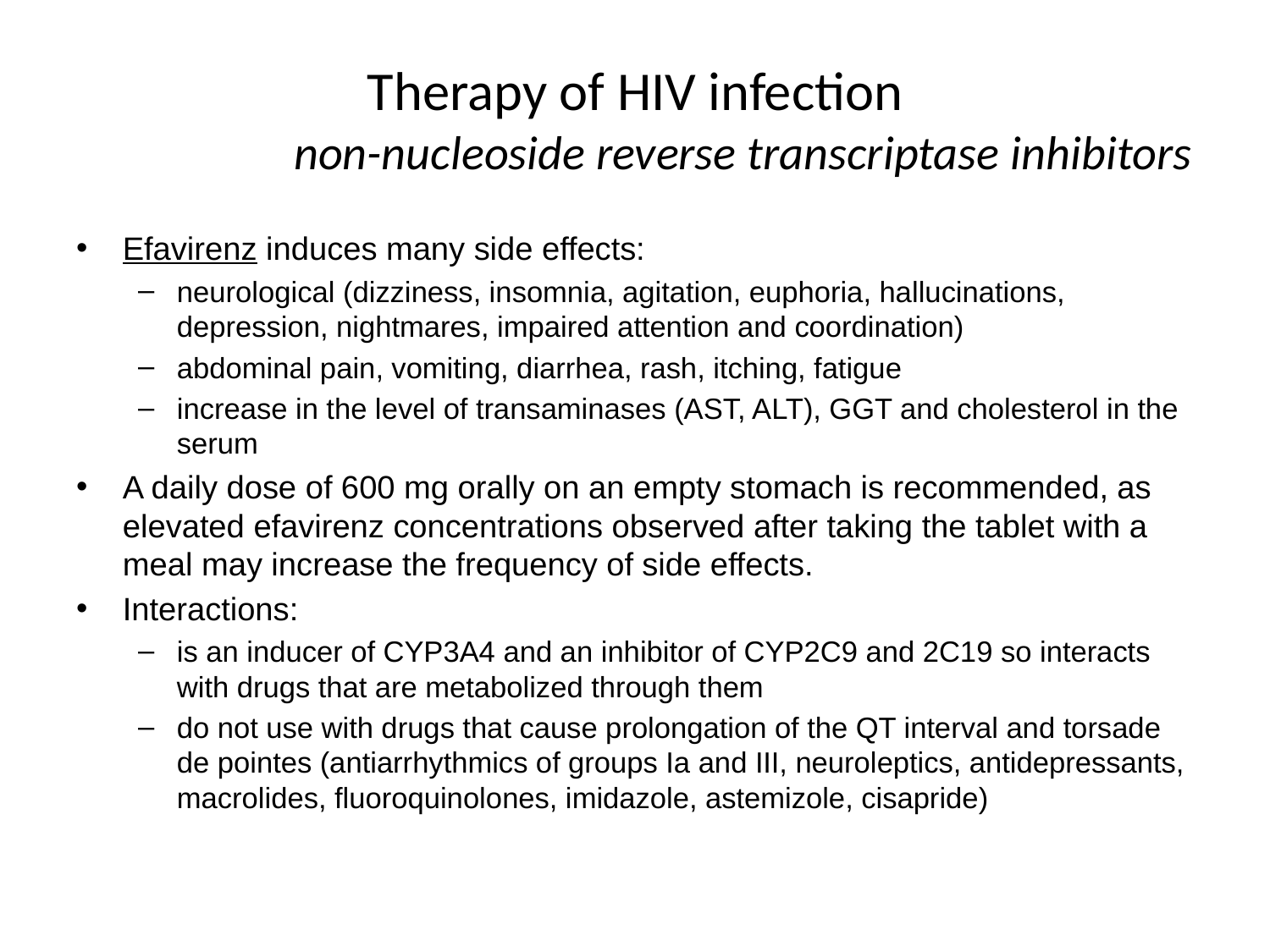

# Therapy of HIV infection non-nucleoside reverse transcriptase inhibitors
Efavirenz induces many side effects:
neurological (dizziness, insomnia, agitation, euphoria, hallucinations, depression, nightmares, impaired attention and coordination)
abdominal pain, vomiting, diarrhea, rash, itching, fatigue
increase in the level of transaminases (AST, ALT), GGT and cholesterol in the serum
A daily dose of 600 mg orally on an empty stomach is recommended, as elevated efavirenz concentrations observed after taking the tablet with a meal may increase the frequency of side effects.
Interactions:
is an inducer of CYP3A4 and an inhibitor of CYP2C9 and 2C19 so interacts with drugs that are metabolized through them
do not use with drugs that cause prolongation of the QT interval and torsade de pointes (antiarrhythmics of groups Ia and III, neuroleptics, antidepressants, macrolides, fluoroquinolones, imidazole, astemizole, cisapride)